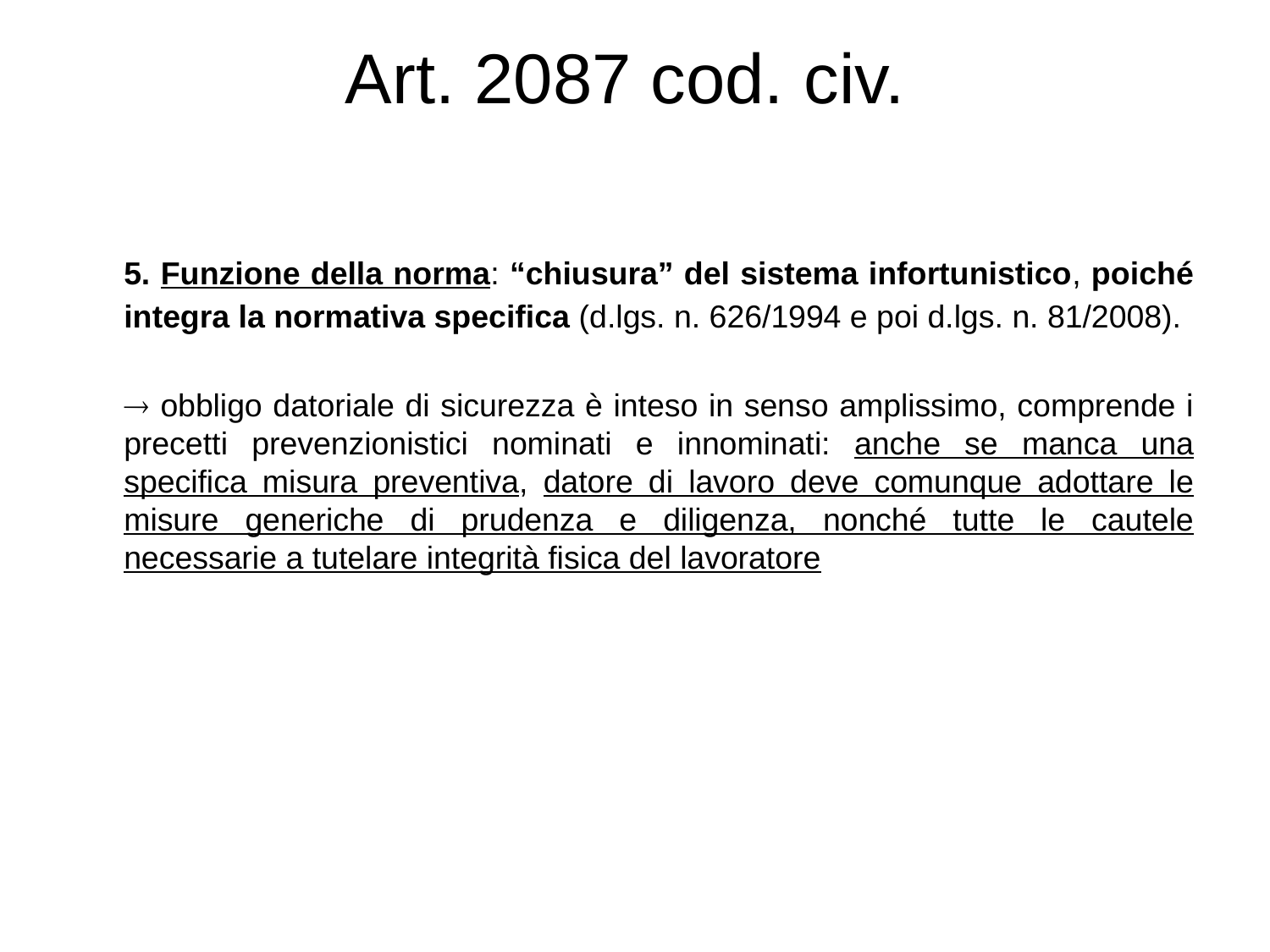

# Art. 2087 cod. civ.
	5. Funzione della norma: “chiusura” del sistema infortunistico, poiché integra la normativa specifica (d.lgs. n. 626/1994 e poi d.lgs. n. 81/2008).

	→ obbligo datoriale di sicurezza è inteso in senso amplissimo, comprende i precetti prevenzionistici nominati e innominati: anche se manca una specifica misura preventiva, datore di lavoro deve comunque adottare le misure generiche di prudenza e diligenza, nonché tutte le cautele necessarie a tutelare integrità fisica del lavoratore